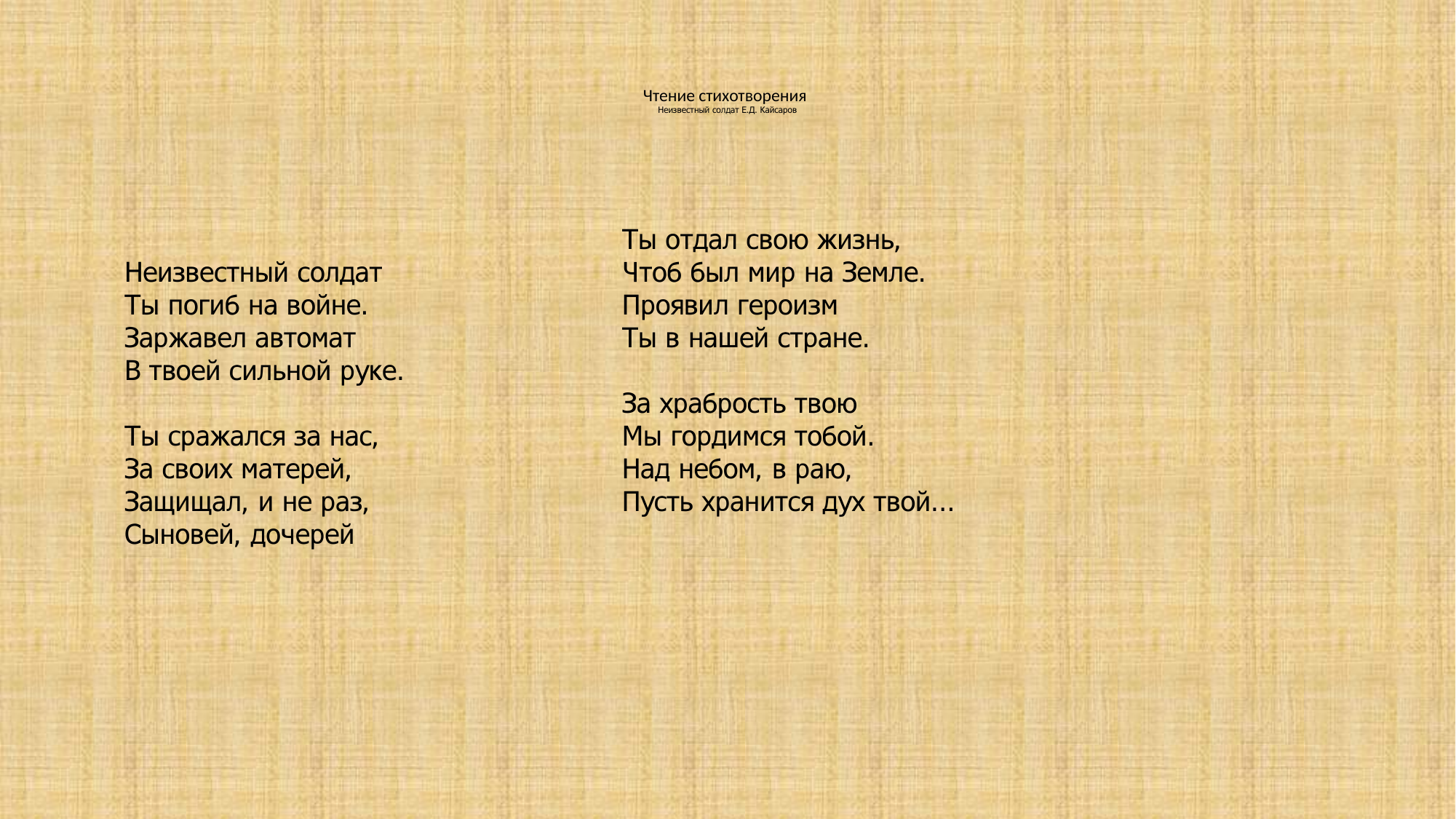

# Чтение стихотворения Неизвестный солдат Е.Д. Кайсаров

Неизвестный солдат
Ты погиб на войне.
Заржавел автомат
В твоей сильной руке.
Ты сражался за нас,
За своих матерей,
Защищал, и не раз,
Сыновей, дочерей

Ты отдал свою жизнь,
Чтоб был мир на Земле.
Проявил героизм
Ты в нашей стране.
За храбрость твою
Мы гордимся тобой.
Над небом, в раю,
Пусть хранится дух твой...